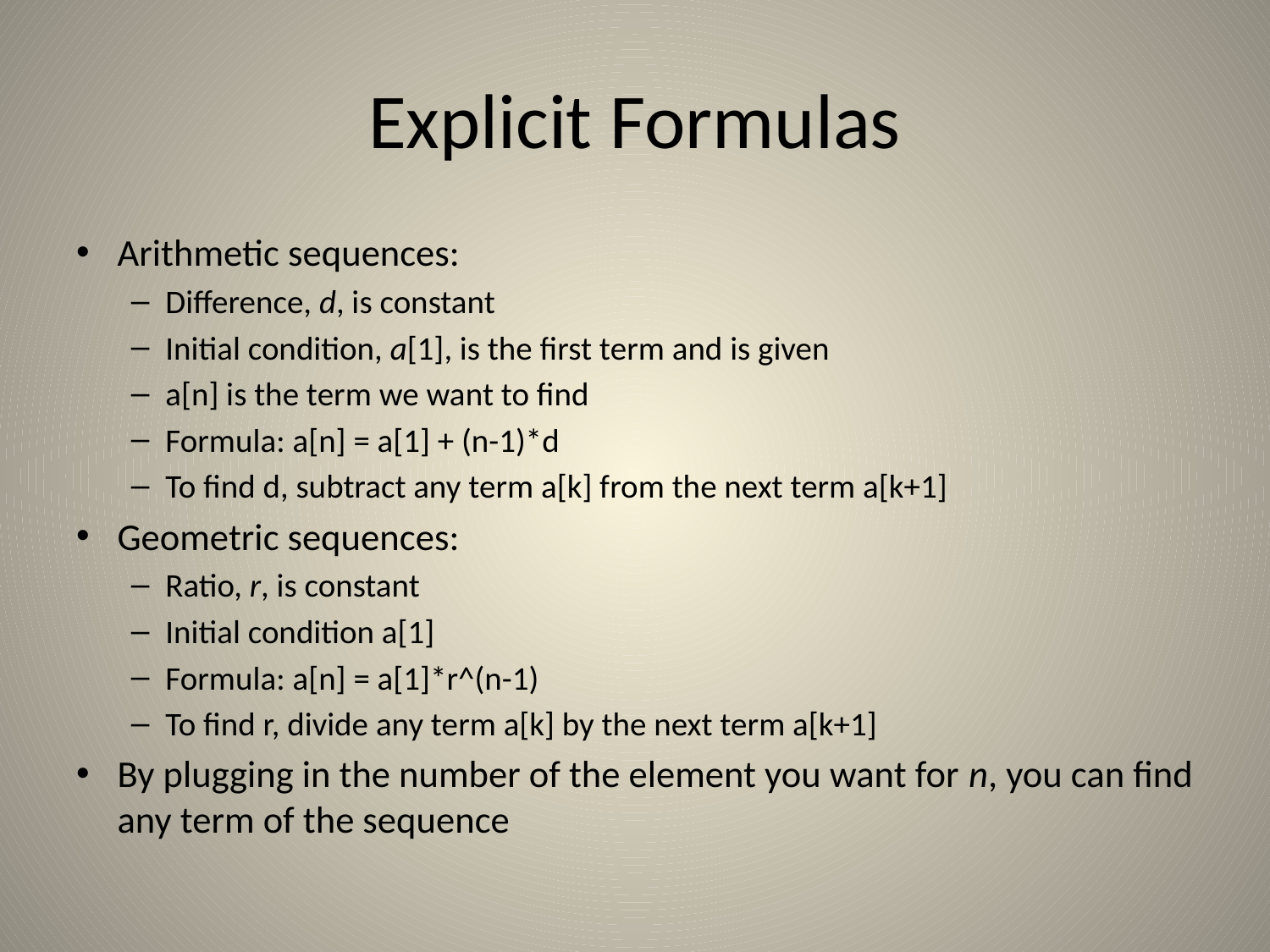

# Explicit Formulas
Arithmetic sequences:
Difference, d, is constant
Initial condition, a[1], is the first term and is given
a[n] is the term we want to find
Formula: a[n] = a[1] + (n-1)*d
To find d, subtract any term a[k] from the next term a[k+1]
Geometric sequences:
Ratio, r, is constant
Initial condition a[1]
Formula: a[n] = a[1]*r^(n-1)
To find r, divide any term a[k] by the next term a[k+1]
By plugging in the number of the element you want for n, you can find any term of the sequence